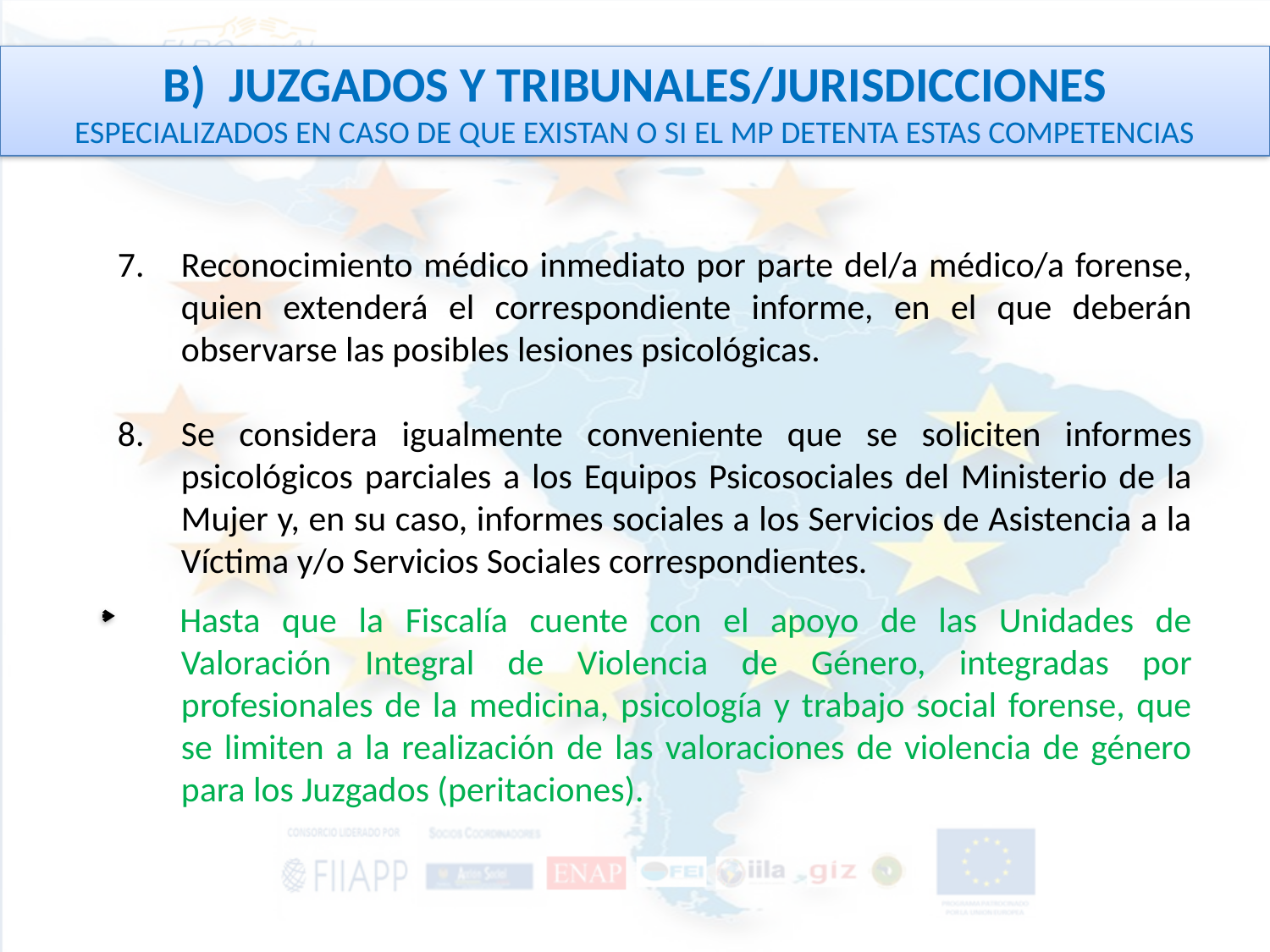

B)  JUZGADOS Y TRIBUNALES/JURISDICCIONES
ESPECIALIZADOS EN CASO DE QUE EXISTAN O SI EL MP DETENTA ESTAS COMPETENCIAS

Reconocimiento médico inmediato por parte del/a médico/a forense, quien extenderá el correspondiente informe, en el que deberán observarse las posibles lesiones psicológicas.

Se considera igualmente conveniente que se soliciten informes psicológicos parciales a los Equipos Psicosociales del Ministerio de la Mujer y, en su caso, informes sociales a los Servicios de Asistencia a la Víctima y/o Servicios Sociales correspondientes.

Hasta que la Fiscalía cuente con el apoyo de las Unidades de Valoración Integral de Violencia de Género, integradas por profesionales de la medicina, psicología y trabajo social forense, que se limiten a la realización de las valoraciones de violencia de género para los Juzgados (peritaciones).